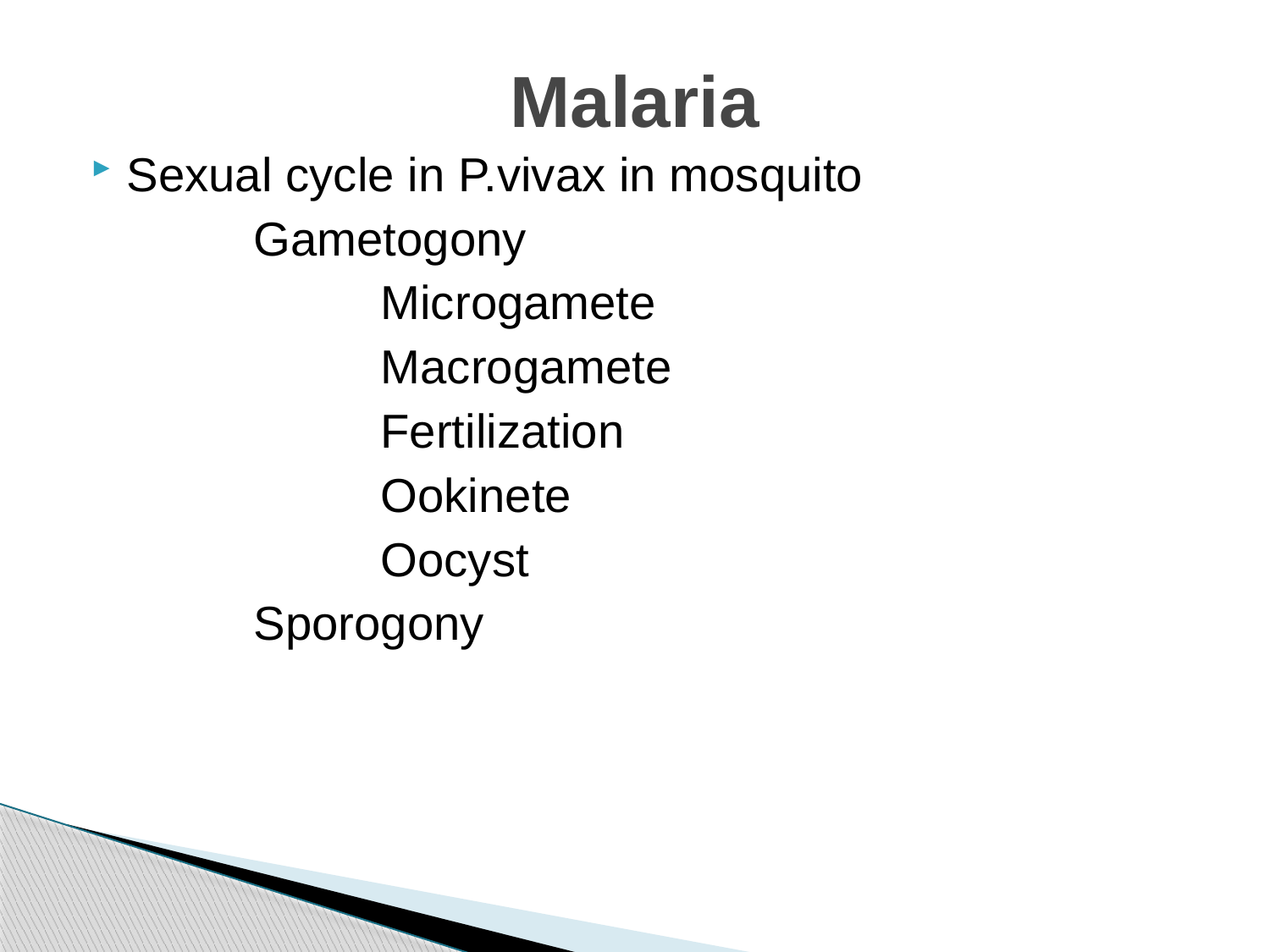

# Malaria
Sexual cycle in P.vivax in mosquito
		Gametogony
			Microgamete
			Macrogamete
			Fertilization
			Ookinete
			Oocyst
		Sporogony